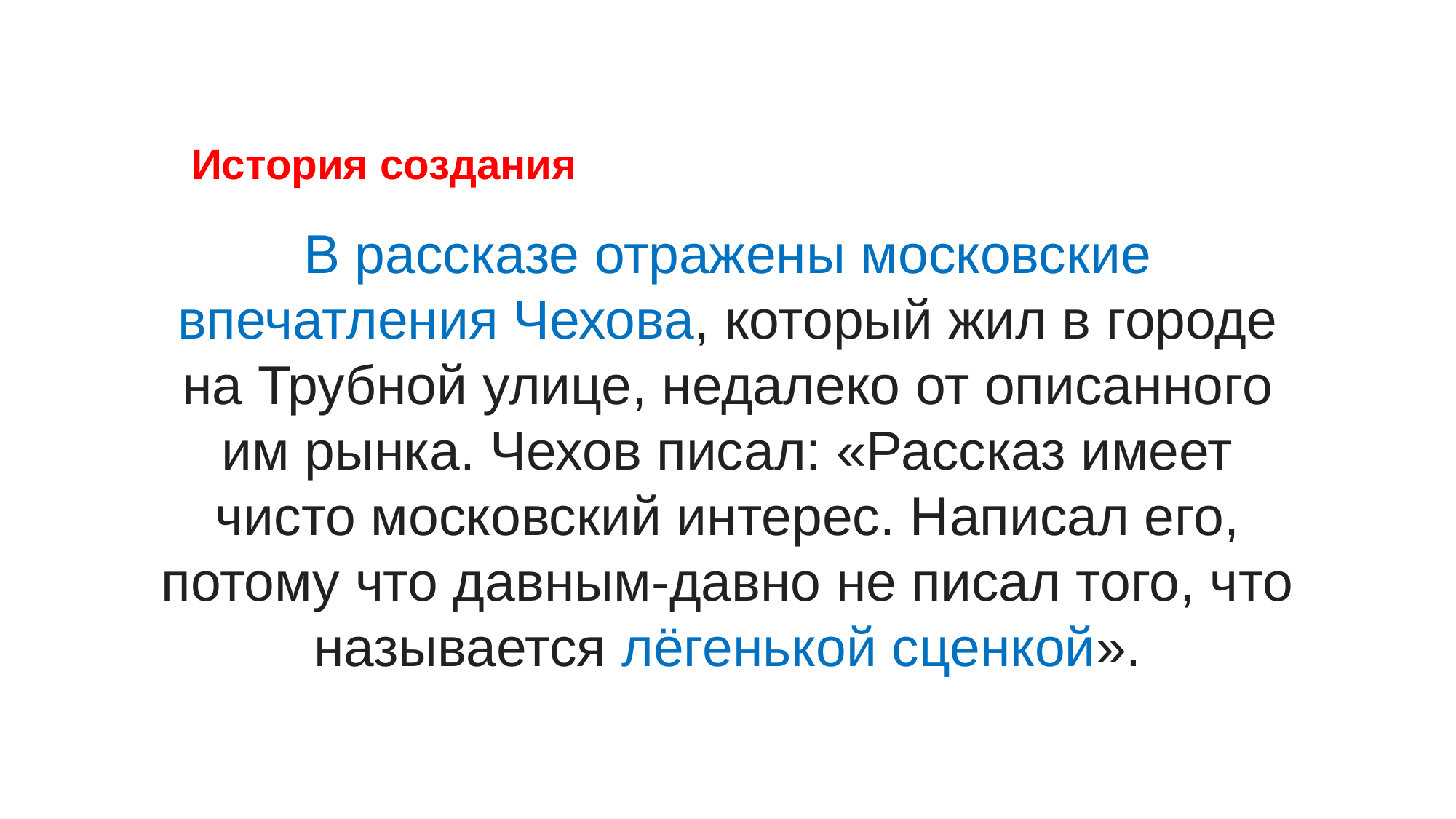

История создания
В рассказе отражены московские впечатления Чехова, который жил в городе на Трубной улице, недалеко от описанного им рынка. Чехов писал: «Рассказ имеет чисто московский интерес. Написал его, потому что давным-давно не писал того, что называется лёгенькой сценкой».